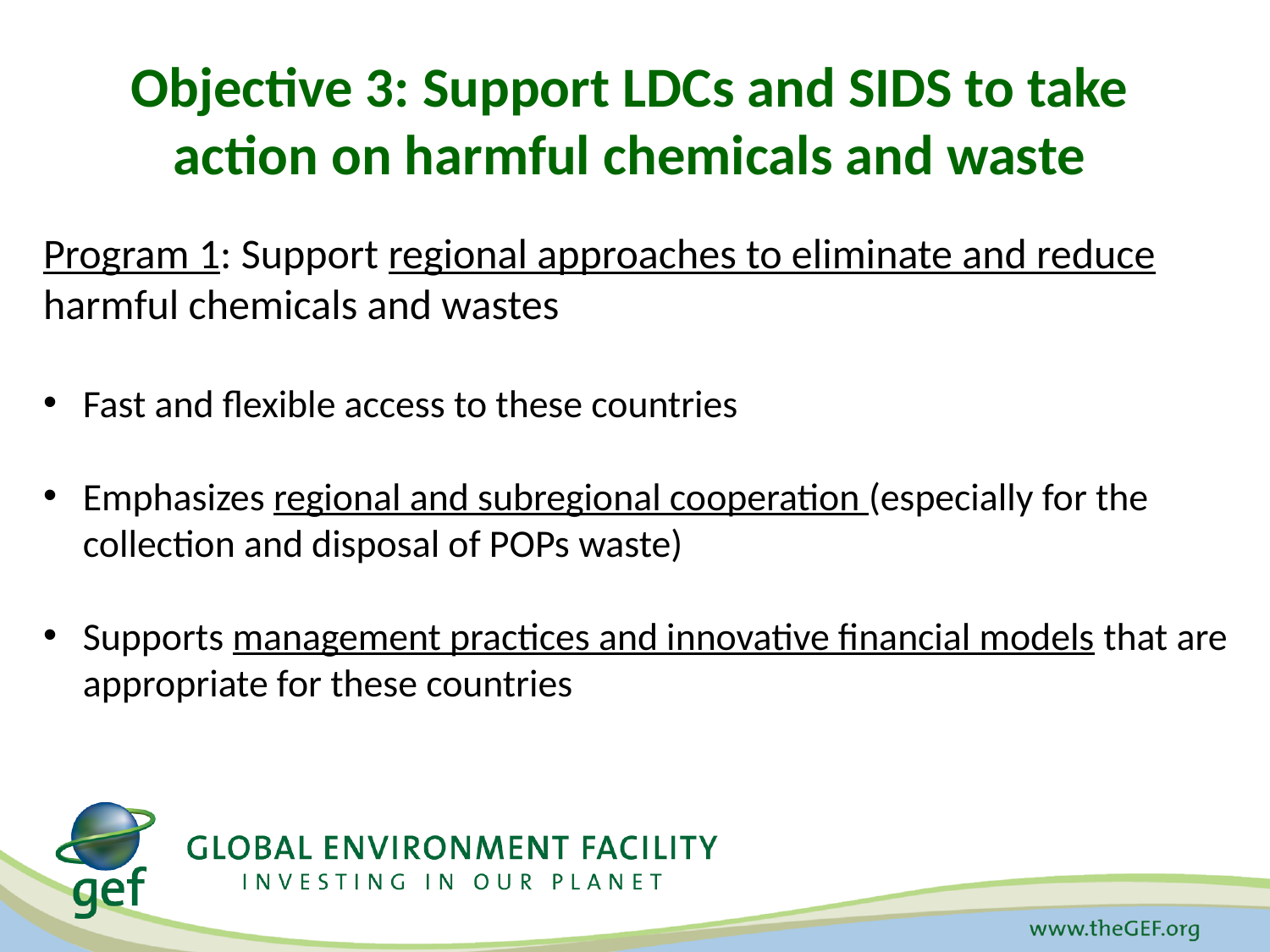

# Objective 3: Support LDCs and SIDS to take action on harmful chemicals and waste

Program 1: Support regional approaches to eliminate and reduce harmful chemicals and wastes
Fast and flexible access to these countries

Emphasizes regional and subregional cooperation (especially for the collection and disposal of POPs waste)

Supports management practices and innovative financial models that are appropriate for these countries